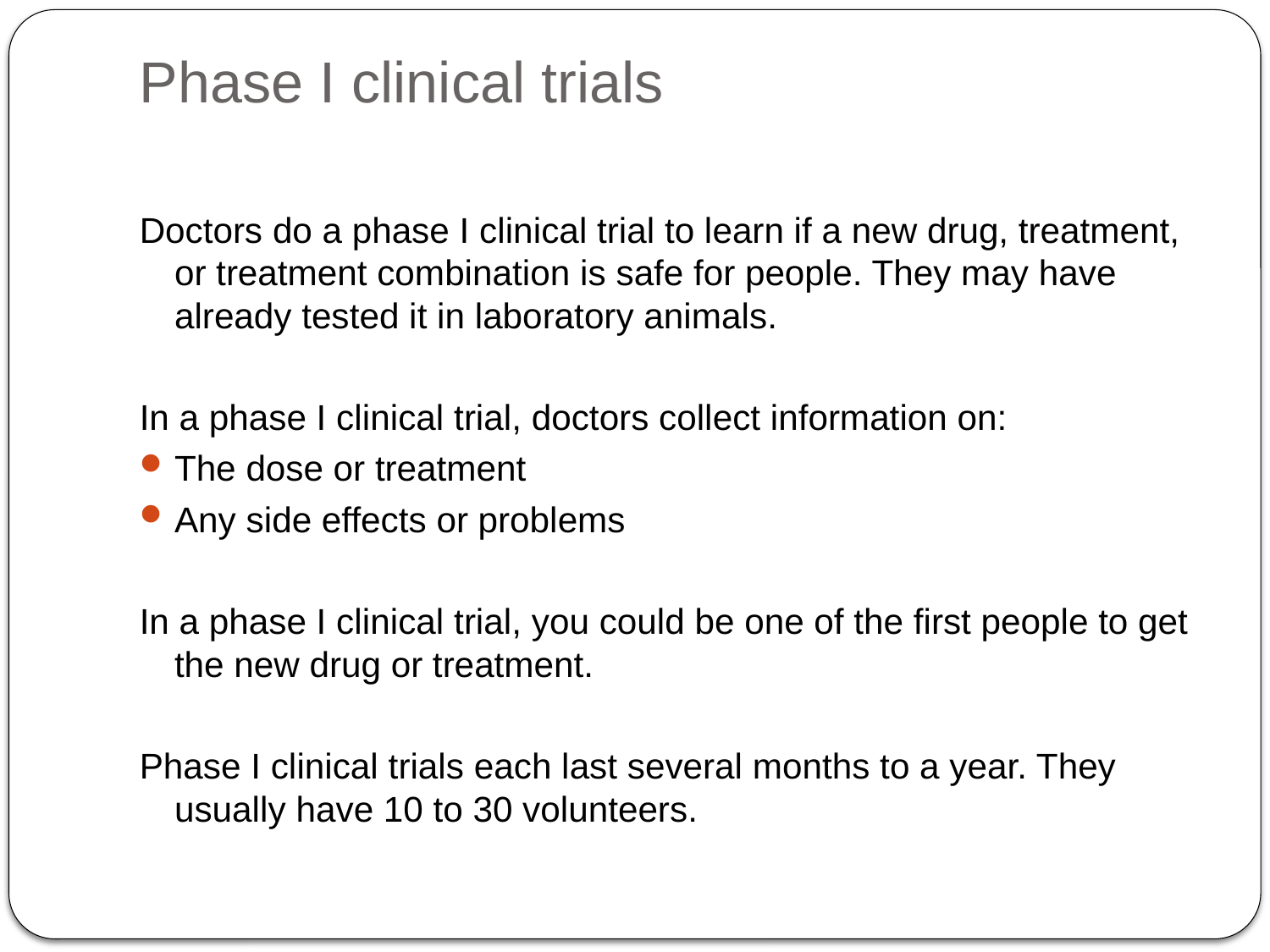

# Phase I clinical trials
Doctors do a phase I clinical trial to learn if a new drug, treatment, or treatment combination is safe for people. They may have already tested it in laboratory animals.

In a phase I clinical trial, doctors collect information on:
The dose or treatment
Any side effects or problems

In a phase I clinical trial, you could be one of the first people to get the new drug or treatment.

Phase I clinical trials each last several months to a year. They usually have 10 to 30 volunteers.